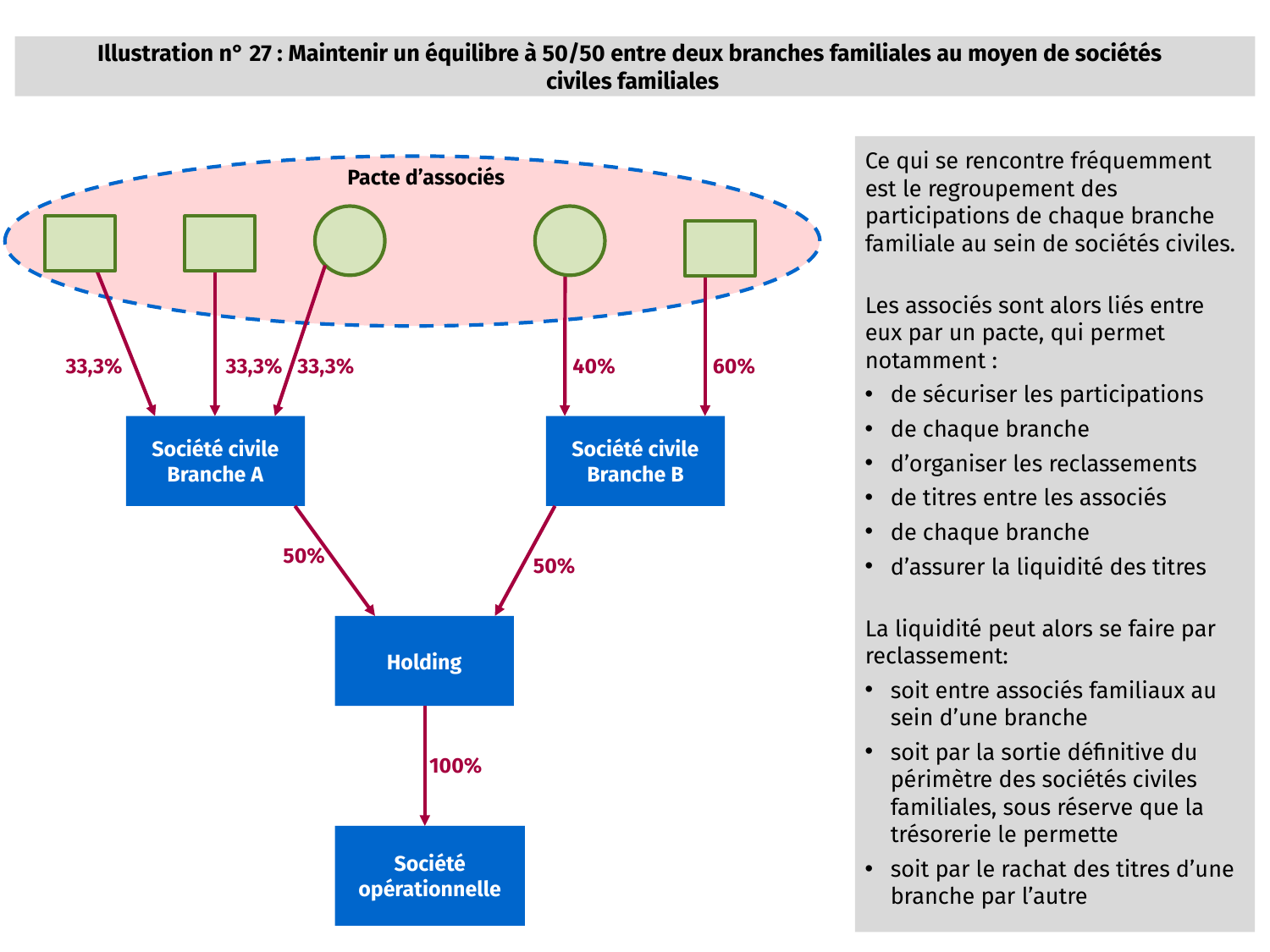

Illustration n° 27 : Maintenir un équilibre à 50/50 entre deux branches familiales au moyen de sociétés
civiles familiales

Ce qui se rencontre fréquemment est le regroupement des participations de chaque branche familiale au sein de sociétés civiles.

Les associés sont alors liés entre eux par un pacte, qui permet notamment :
de sécuriser les participations
de chaque branche
d’organiser les reclassements
de titres entre les associés
de chaque branche
d’assurer la liquidité des titres

La liquidité peut alors se faire par reclassement:
soit entre associés familiaux au sein d’une branche
soit par la sortie définitive du périmètre des sociétés civiles familiales, sous réserve que la trésorerie le permette
soit par le rachat des titres d’une branche par l’autre

Pacte d’associés

33,3%
33,3%
33,3%
40%
60%
Société civile
Branche A
Société civile
Branche B
50%
50%
Holding
100%
Société opérationnelle